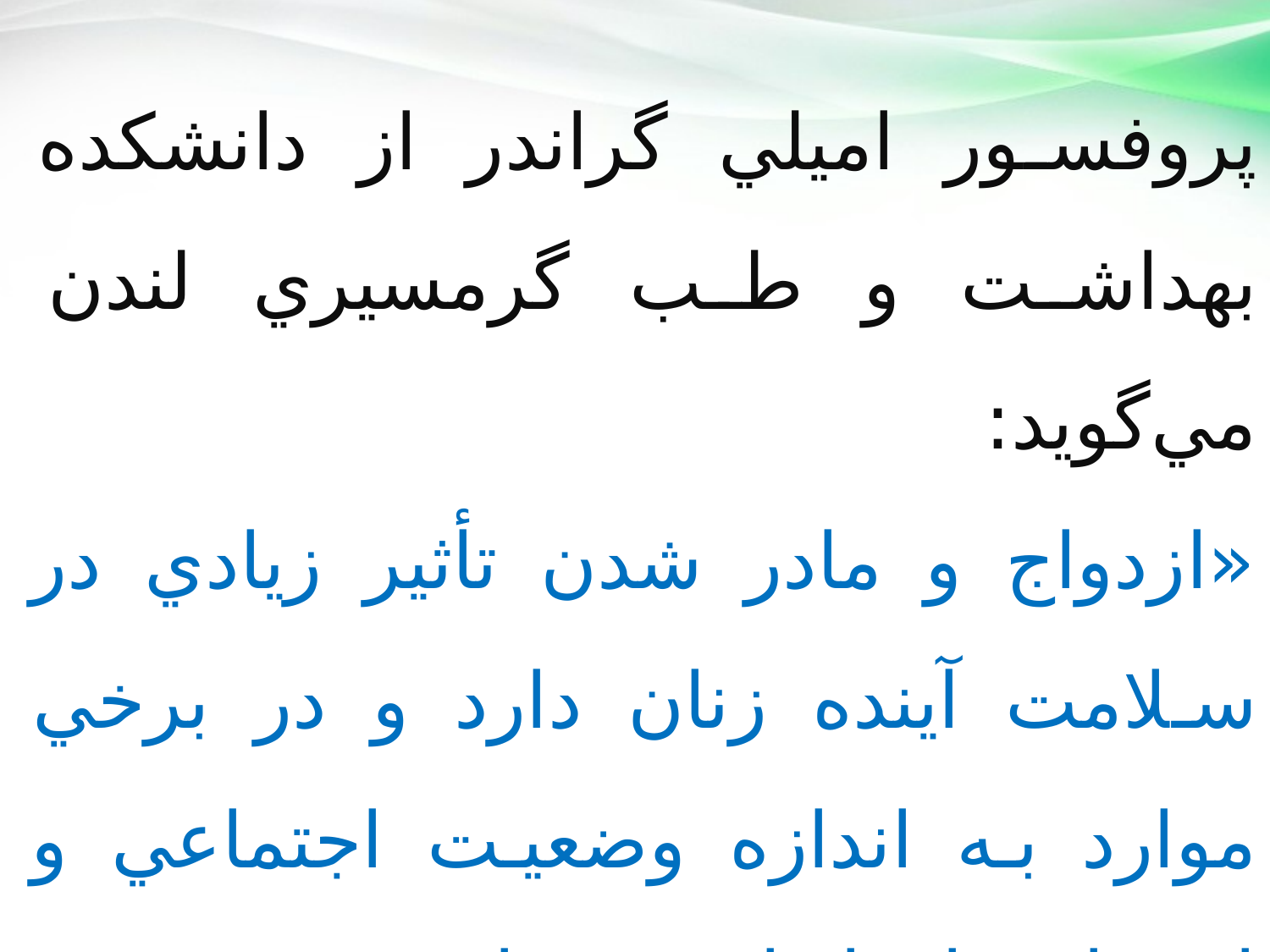

پروفسور اميلي گراندر از دانشكده بهداشت و طب گرمسيري لندن مي‌گويد:
«ازدواج و مادر شدن تأثير زيادي در سلامت آينده زنان دارد و در برخي موارد به اندازه وضعيت اجتماعي و اقتصادي افراد اهميت دارد.»